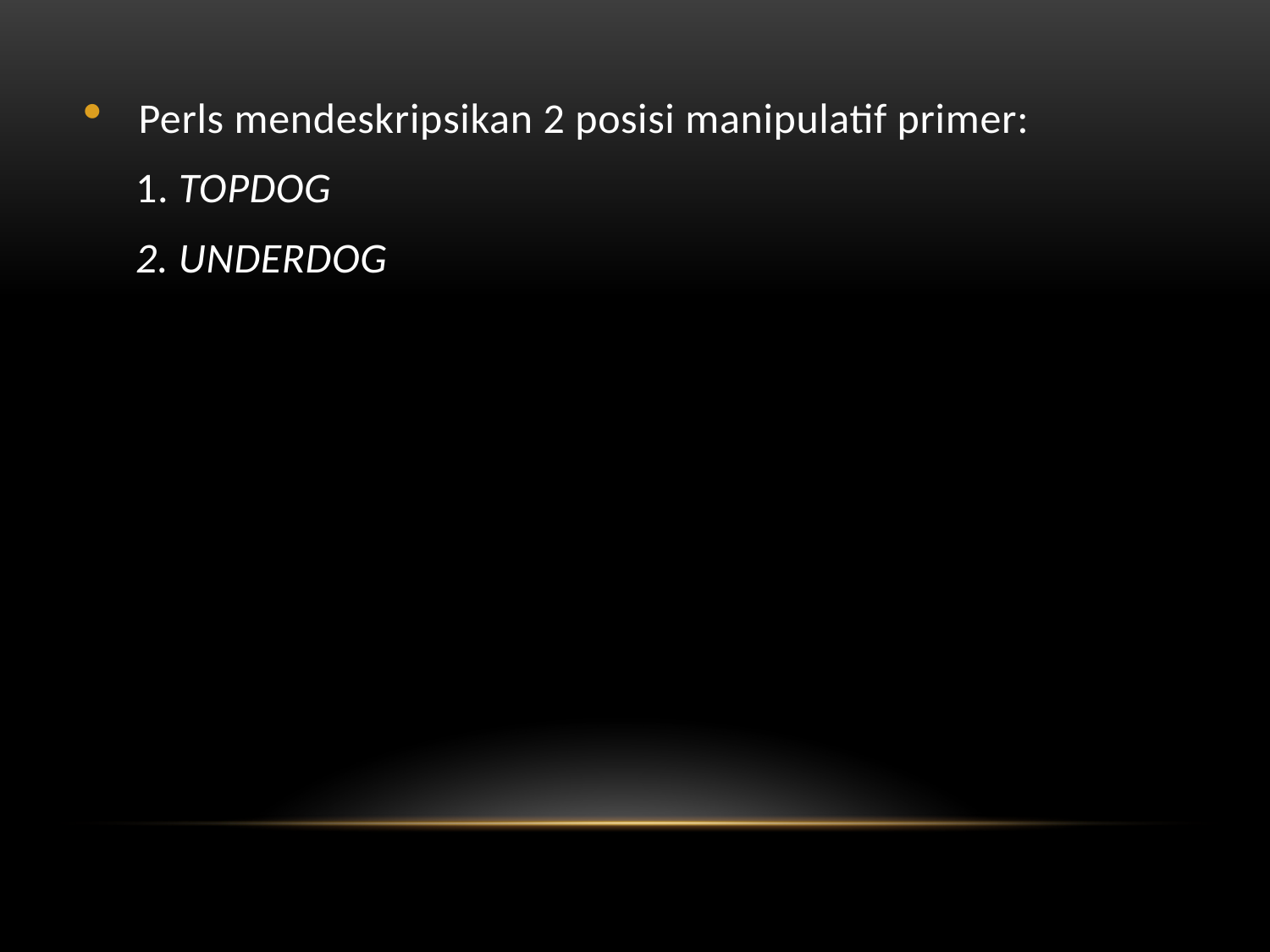

Perls mendeskripsikan 2 posisi manipulatif primer:
     1. TOPDOG
     2. UNDERDOG